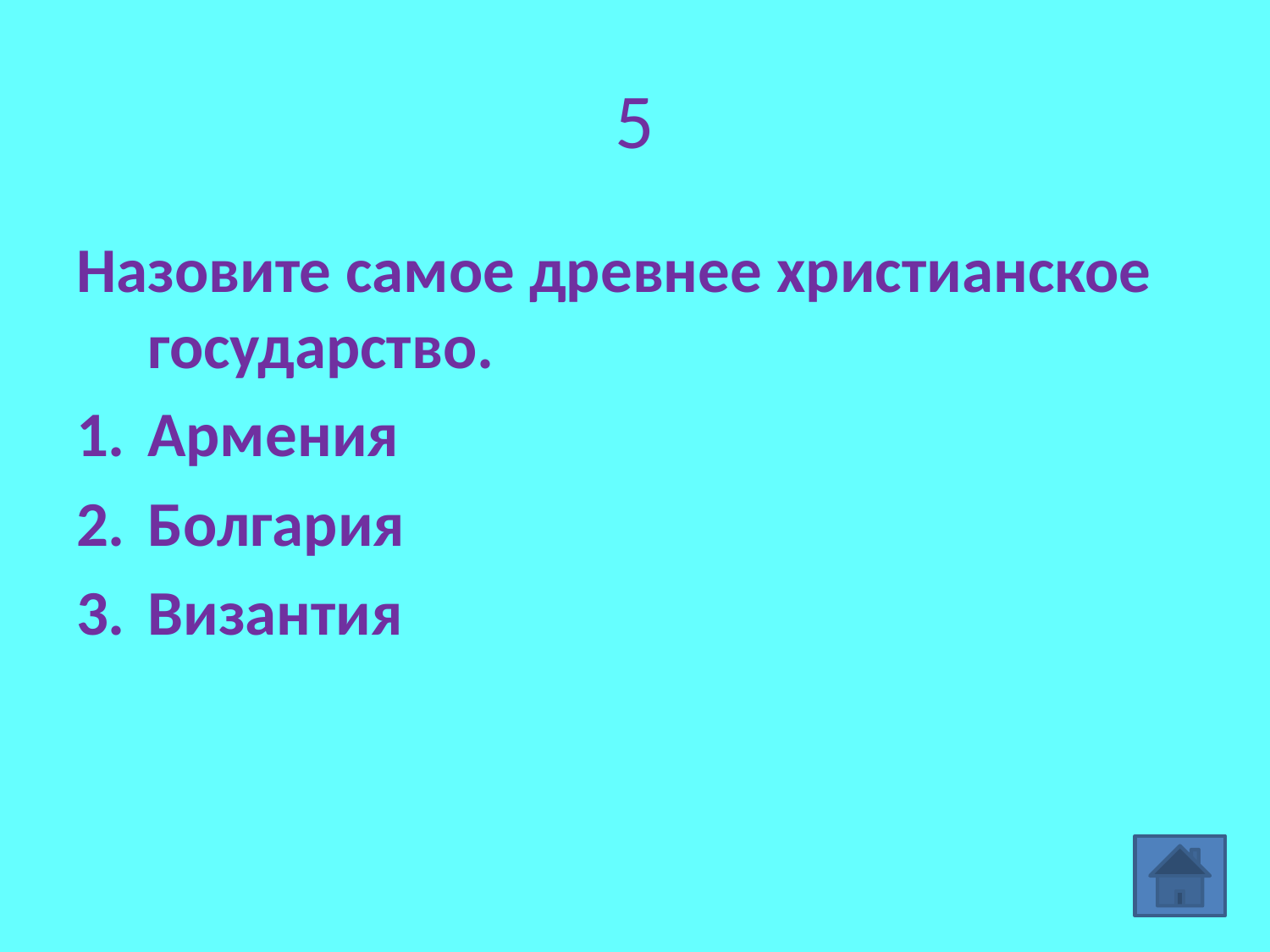

# 5
Назовите самое древнее христианское государство.
Армения
Болгария
Византия